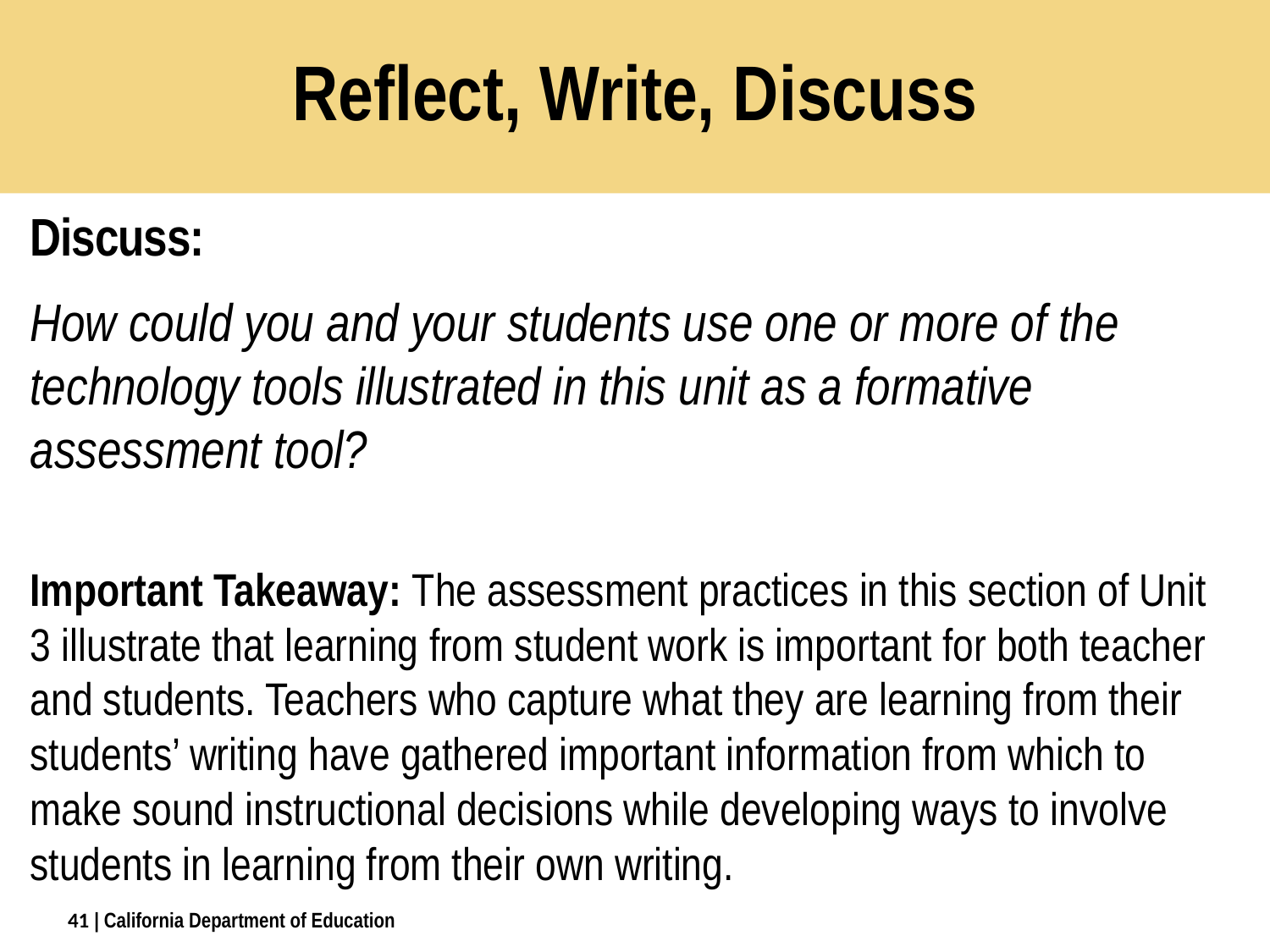

# Reflect, Write, Discuss
Discuss:
How could you and your students use one or more of the technology tools illustrated in this unit as a formative assessment tool?

Important Takeaway: The assessment practices in this section of Unit 3 illustrate that learning from student work is important for both teacher and students. Teachers who capture what they are learning from their students’ writing have gathered important information from which to make sound instructional decisions while developing ways to involve students in learning from their own writing.

41
| California Department of Education